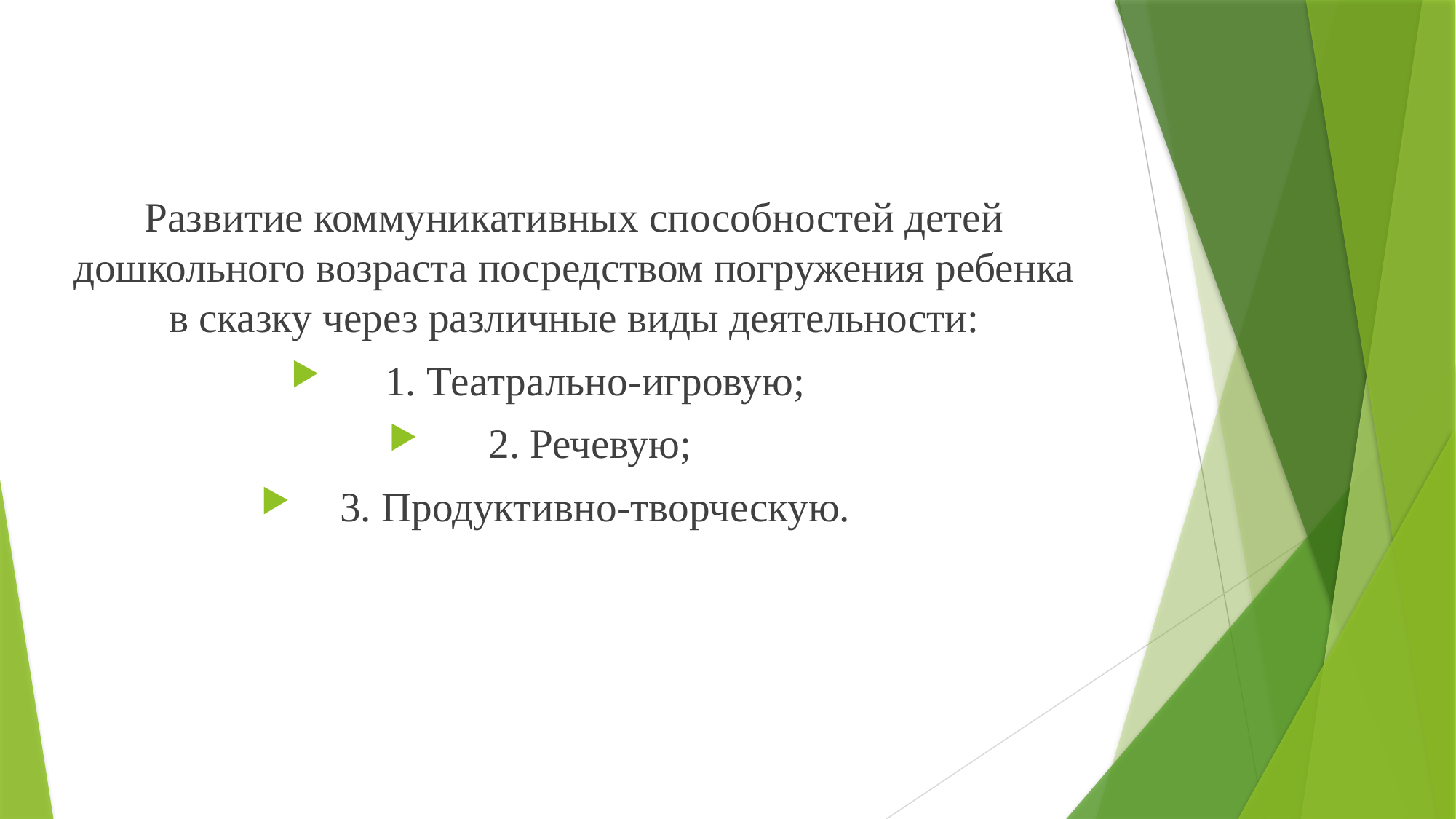

#
Развитие коммуникативных способностей детей дошкольного возраста посредством погружения ребенка в сказку через различные виды деятельности:
 1. Театрально-игровую;
2. Речевую;
3. Продуктивно-творческую.